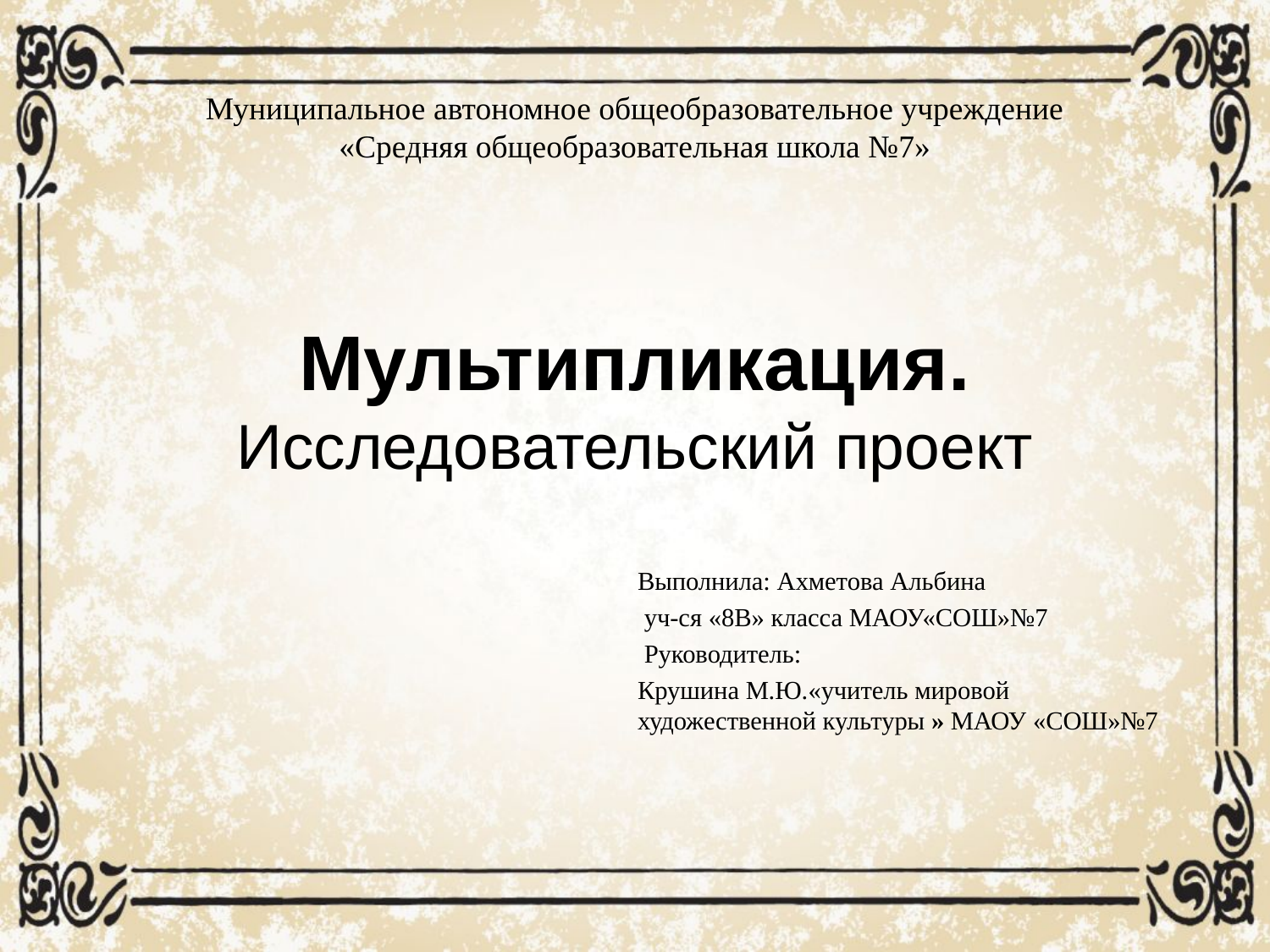

Муниципальное автономное общеобразовательное учреждение
«Средняя общеобразовательная школа №7»

# Мультипликация. Исследовательский проект

Выполнила: Ахметова Альбина
 уч-ся «8В» класса МАОУ«СОШ»№7
 Руководитель:
Крушина М.Ю.«учитель мировой художественной культуры » МАОУ «СОШ»№7